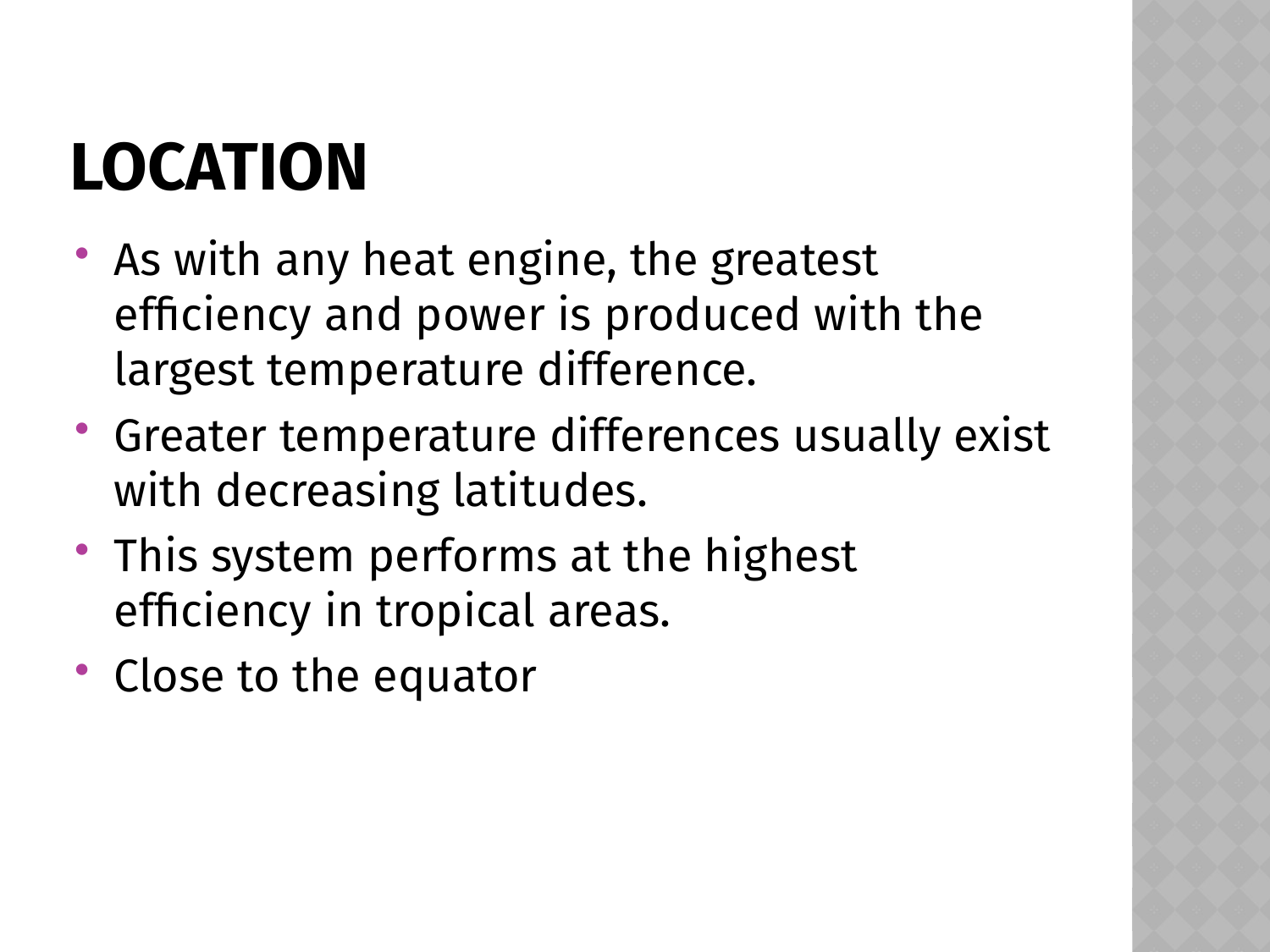

# Location
As with any heat engine, the greatest efficiency and power is produced with the largest temperature difference.
Greater temperature differences usually exist with decreasing latitudes.
This system performs at the highest efficiency in tropical areas.
Close to the equator